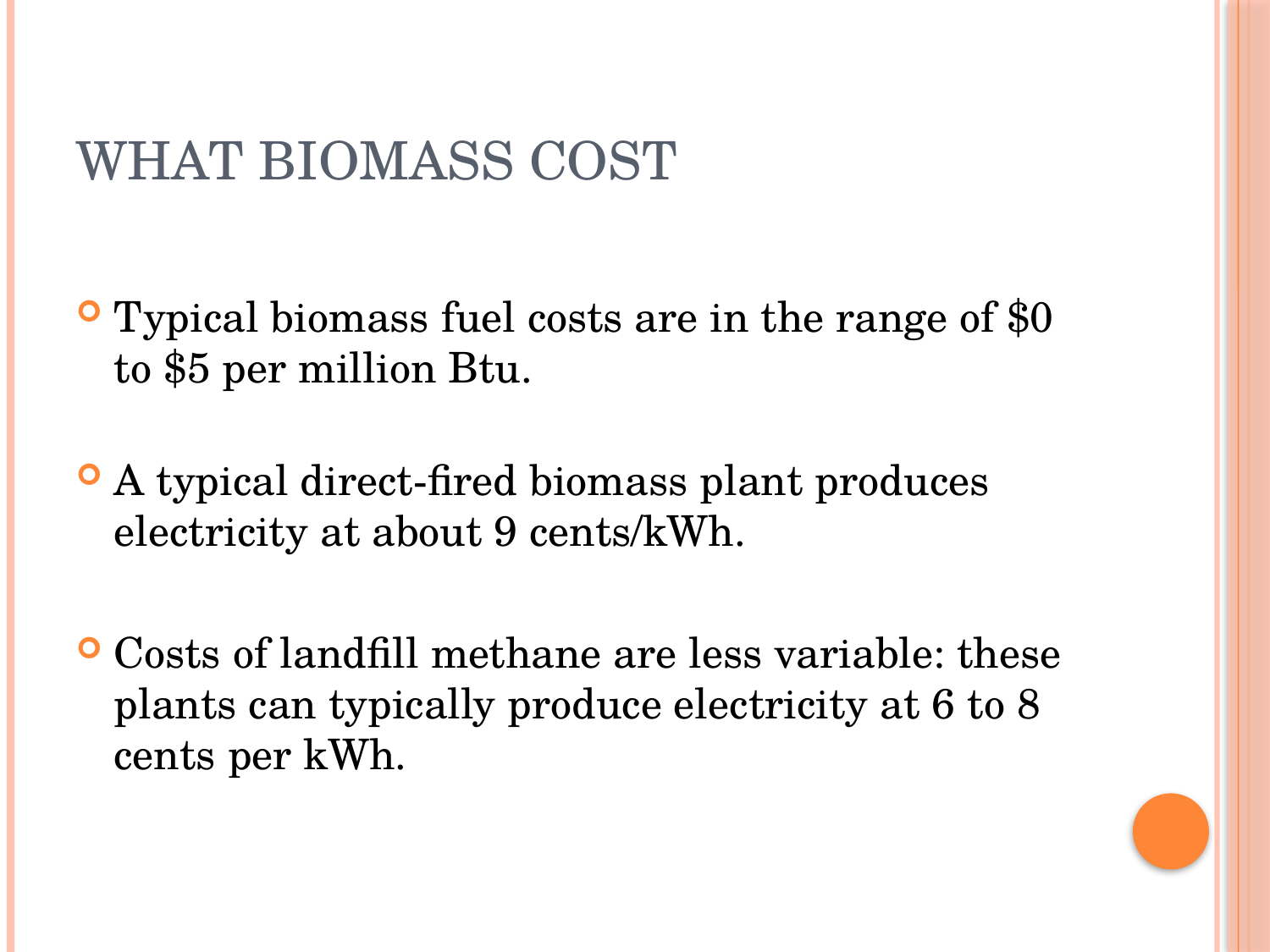

# What Biomass Cost

Typical biomass fuel costs are in the range of $0 to $5 per million Btu.
A typical direct-fired biomass plant produces electricity at about 9 cents/kWh.

Costs of landfill methane are less variable: these plants can typically produce electricity at 6 to 8 cents per kWh.